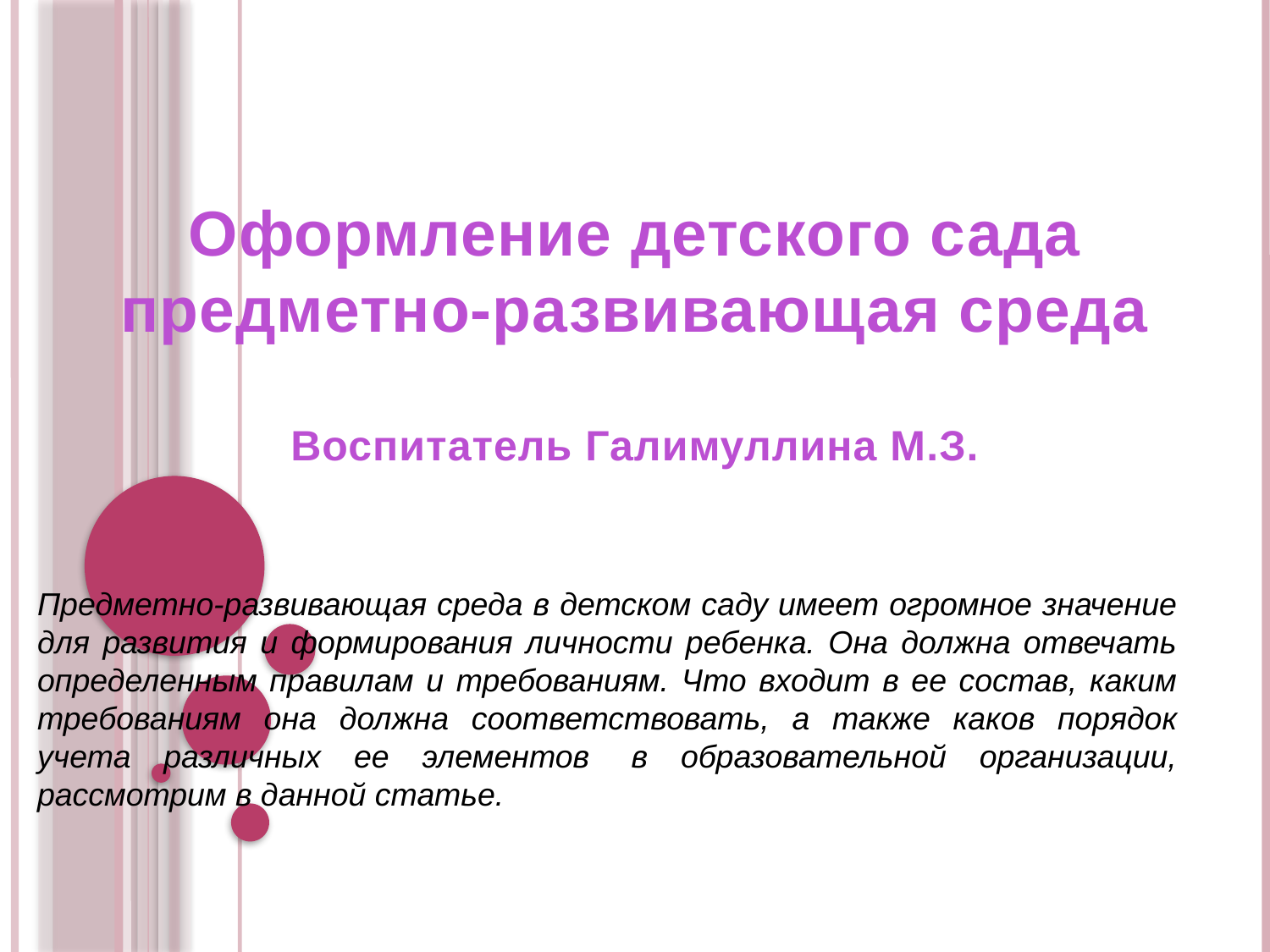

Оформление детского сада
предметно-развивающая среда
Воспитатель Галимуллина М.З.
Предметно-развивающая среда в детском саду имеет огромное значение для развития и формирования личности ребенка. Она должна отвечать определенным правилам и требованиям. Что входит в ее состав, каким требованиям она должна соответствовать, а также каков порядок учета различных ее элементов  в образовательной организации, рассмотрим в данной статье.